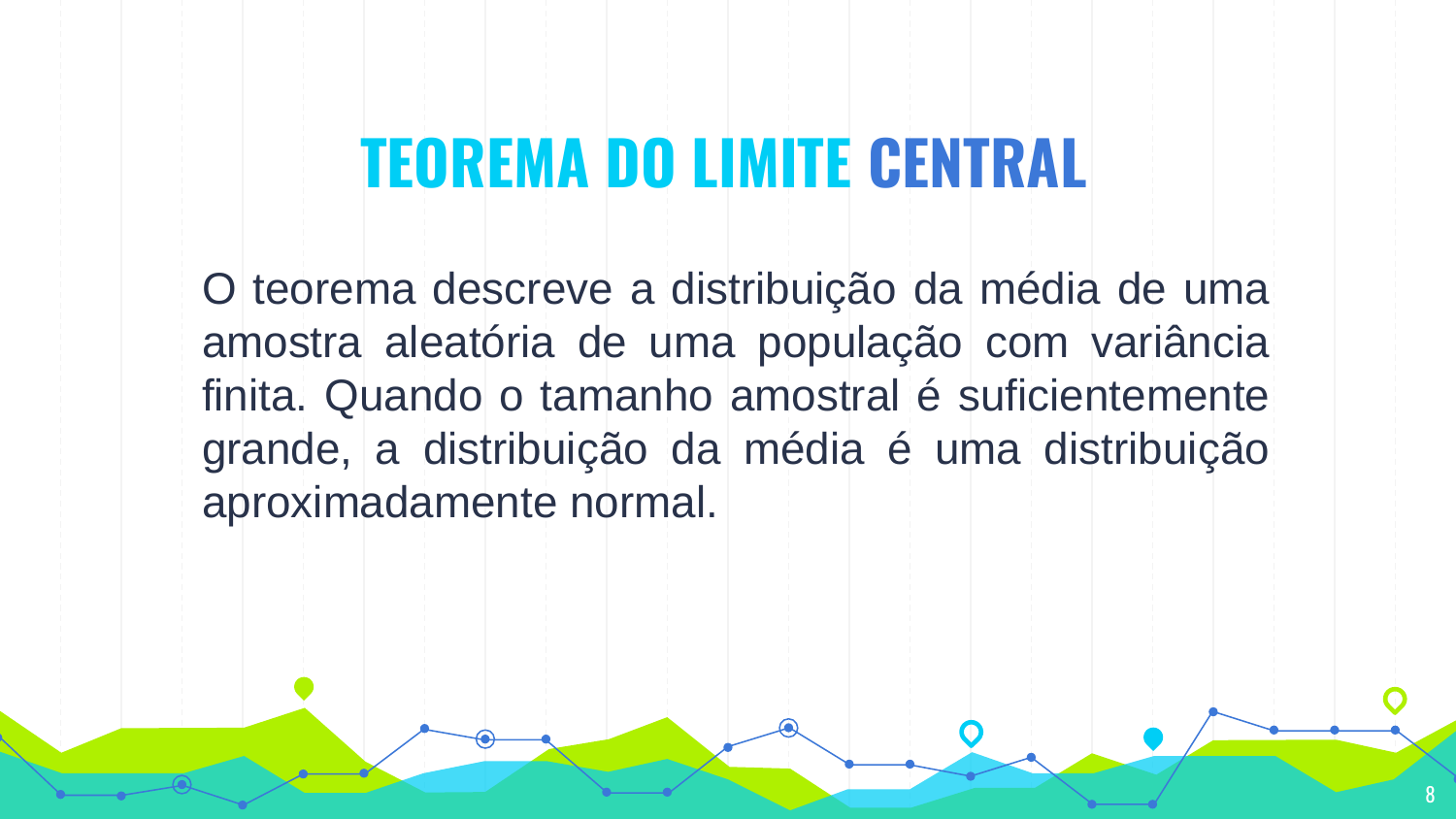

# TEOREMA DO LIMITE CENTRAL
O teorema descreve a distribuição da média de uma amostra aleatória de uma população com variância finita. Quando o tamanho amostral é suficientemente grande, a distribuição da média é uma distribuição aproximadamente normal.
8